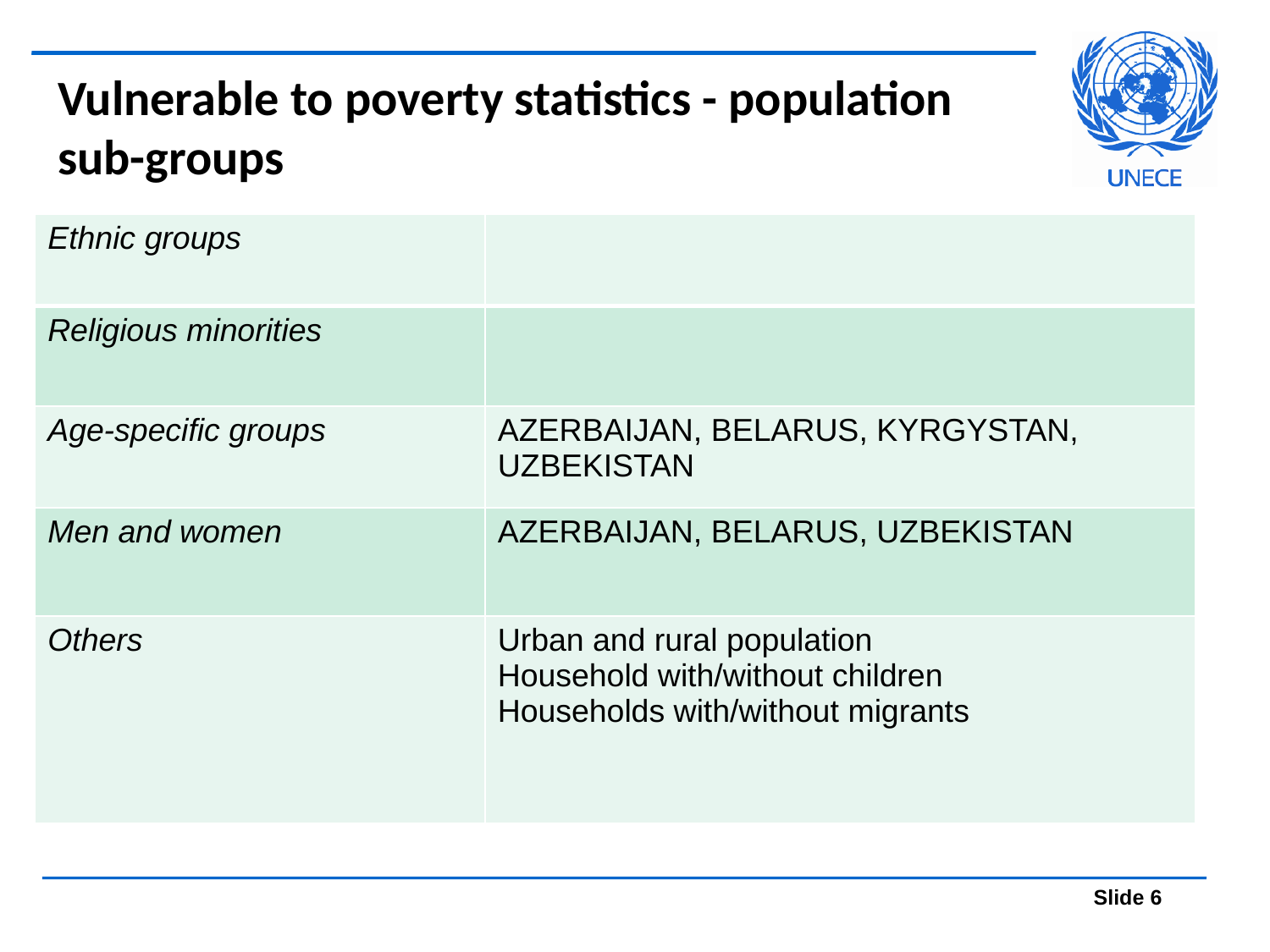

# Vulnerable to poverty statistics - population sub-groups
| Ethnic groups |  |
| --- | --- |
| Religious minorities |  |
| Age-specific groups | AZERBAIJAN, BELARUS, KYRGYSTAN, UZBEKISTAN |
| Men and women | AZERBAIJAN, BELARUS, UZBEKISTAN |
| Others | Urban and rural population Household with/without children Households with/without migrants |